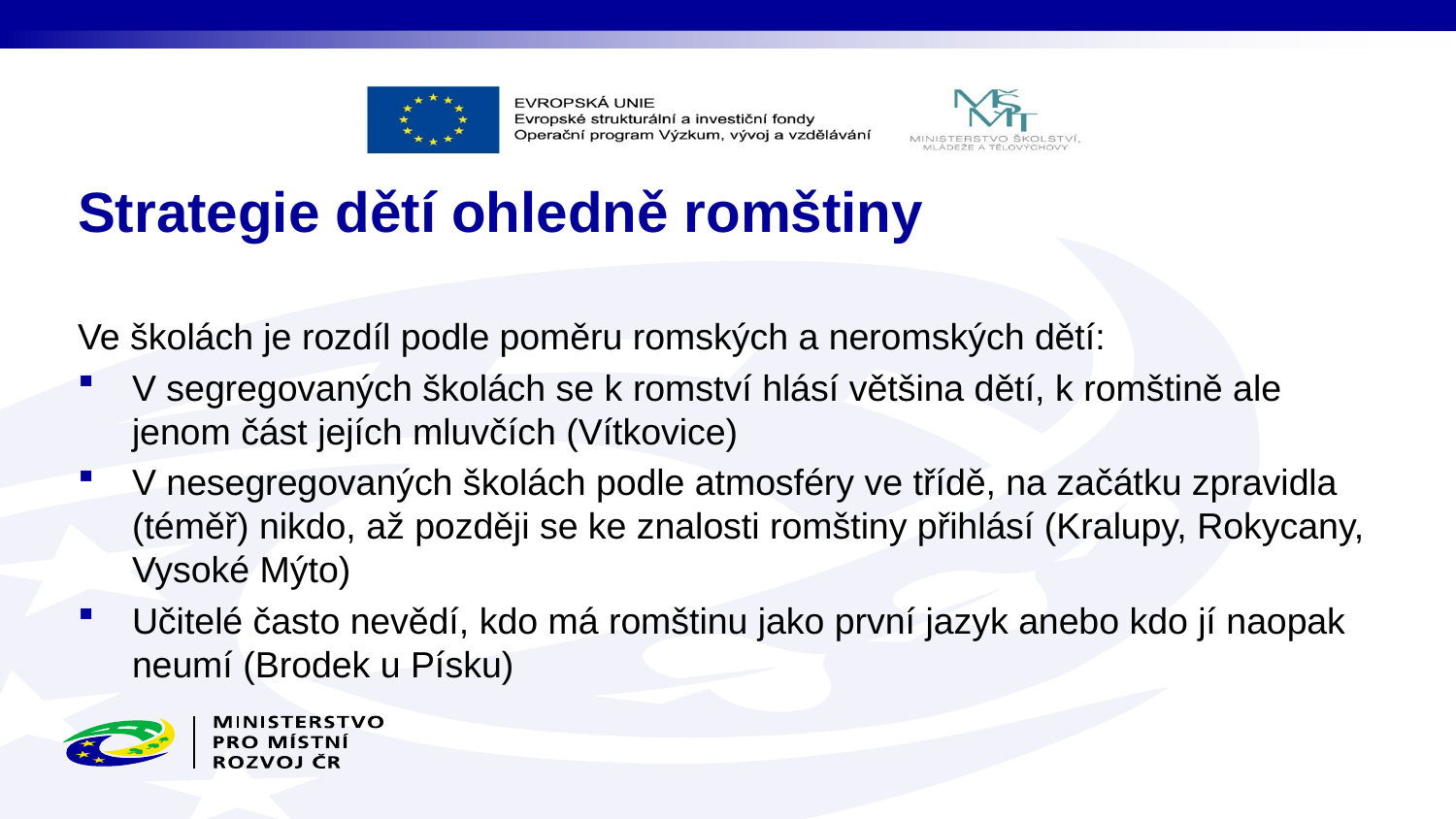

# Strategie dětí ohledně romštiny
Ve školách je rozdíl podle poměru romských a neromských dětí:
V segregovaných školách se k romství hlásí většina dětí, k romštině ale jenom část jejích mluvčích (Vítkovice)
V nesegregovaných školách podle atmosféry ve třídě, na začátku zpravidla (téměř) nikdo, až později se ke znalosti romštiny přihlásí (Kralupy, Rokycany, Vysoké Mýto)
Učitelé často nevědí, kdo má romštinu jako první jazyk anebo kdo jí naopak neumí (Brodek u Písku)